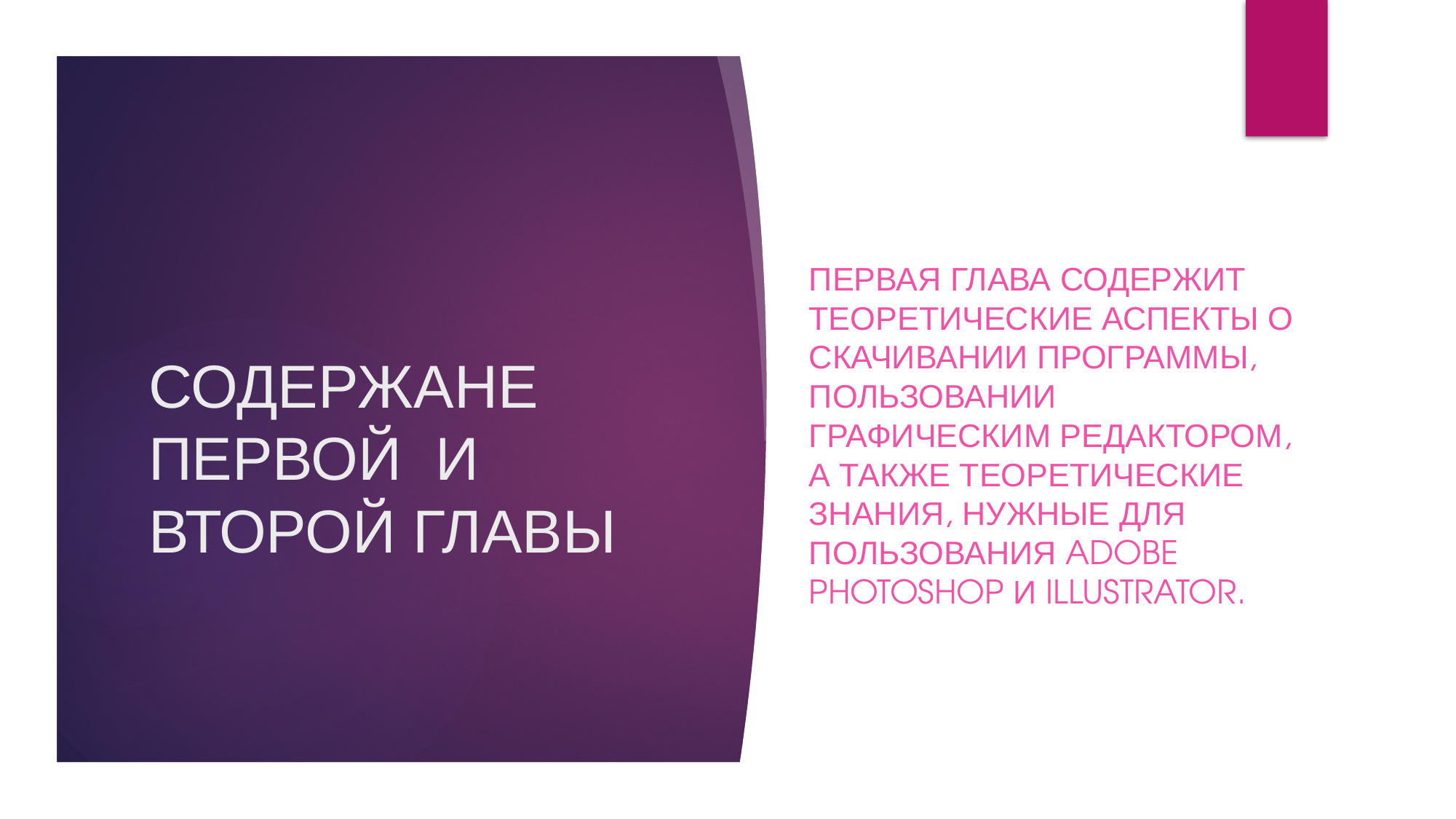

Первая глава содержит теоретические аспекты о скачивании программы, пользовании графическим редактором, а также теоретические знания, нужные для пользования Adobe Photoshop и Illustrator.
# СОДЕРЖАНЕ ПЕРВОЙ  И ВТОРОЙ ГЛАВЫ